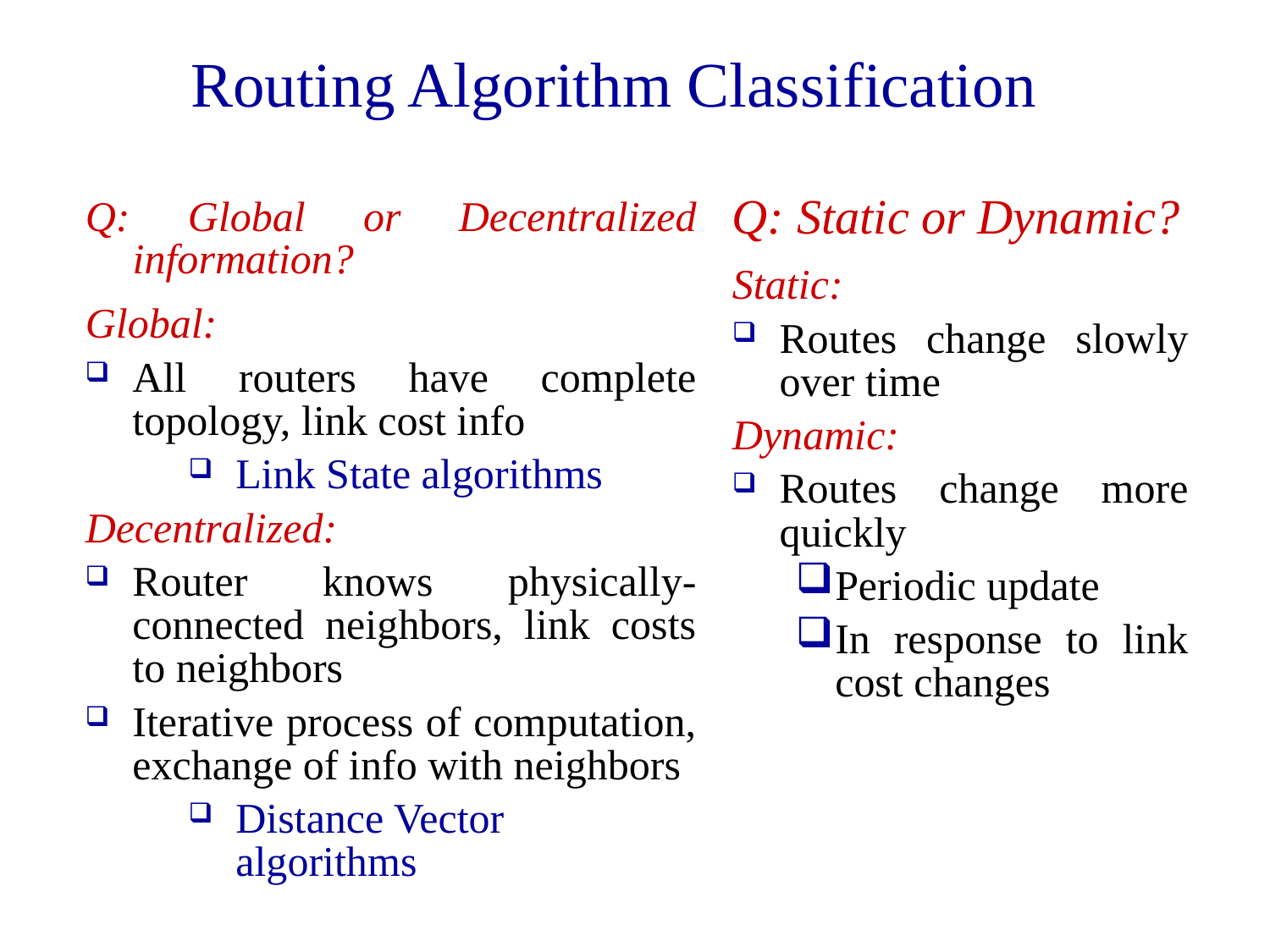

Routing Algorithm Classification
Q: Static or Dynamic?
Static:
Routes change slowly over time
Dynamic:
Routes change more quickly
Periodic update
In response to link cost changes
Q: Global or Decentralized information?
Global:
All routers have complete topology, link cost info
Link State algorithms
Decentralized:
Router knows physically-connected neighbors, link costs to neighbors
Iterative process of computation, exchange of info with neighbors
Distance Vector algorithms